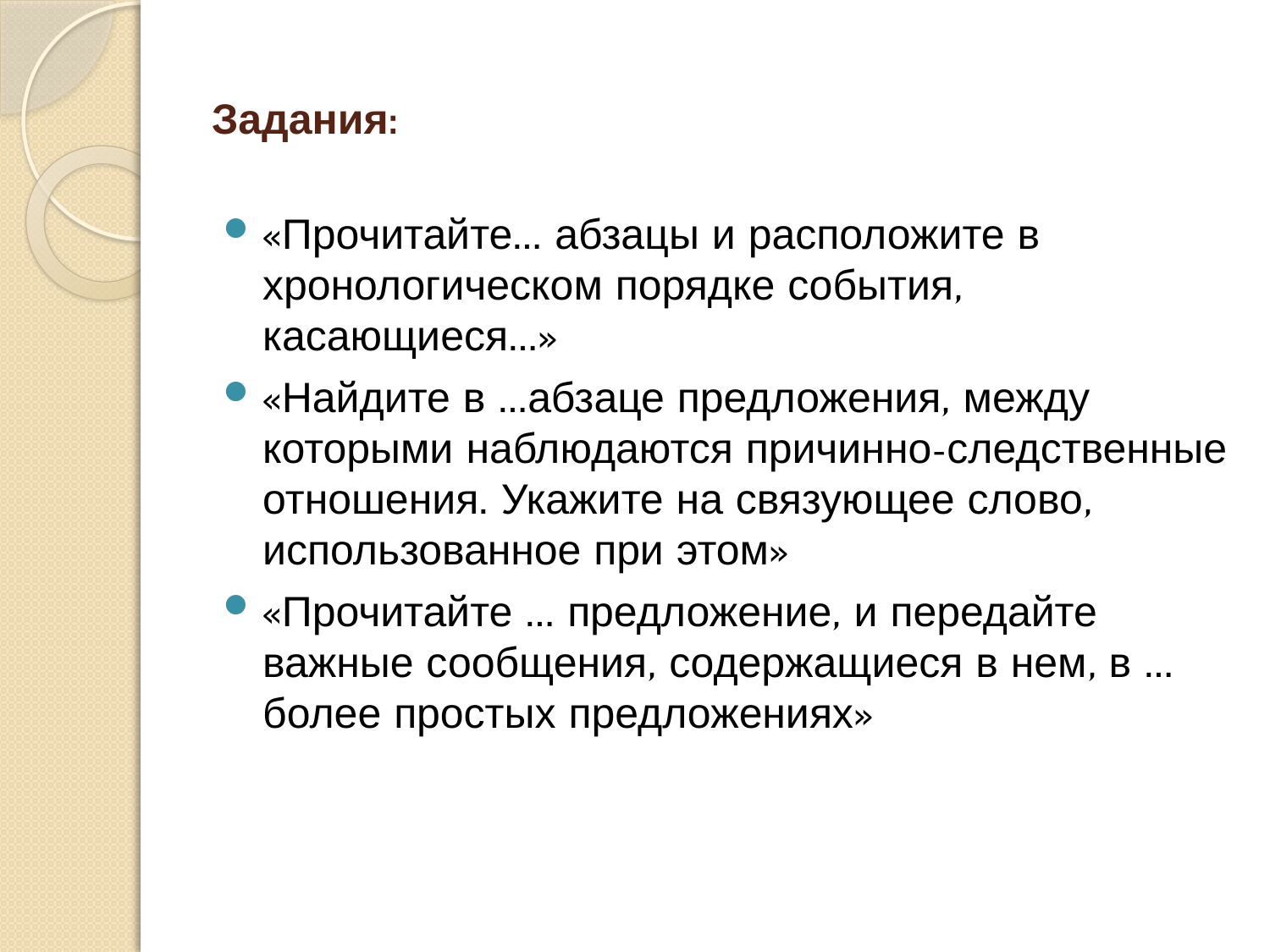

# Задания:
«Прочитайте… абзацы и расположите в хронологическом порядке события, касающиеся…»
«Найдите в …абзаце предложения, между которыми наблюдаются причинно-следственные отношения. Укажите на связующее слово, использованное при этом»
«Прочитайте … предложение, и передайте важные сообщения, содержащиеся в нем, в … более простых предложениях»